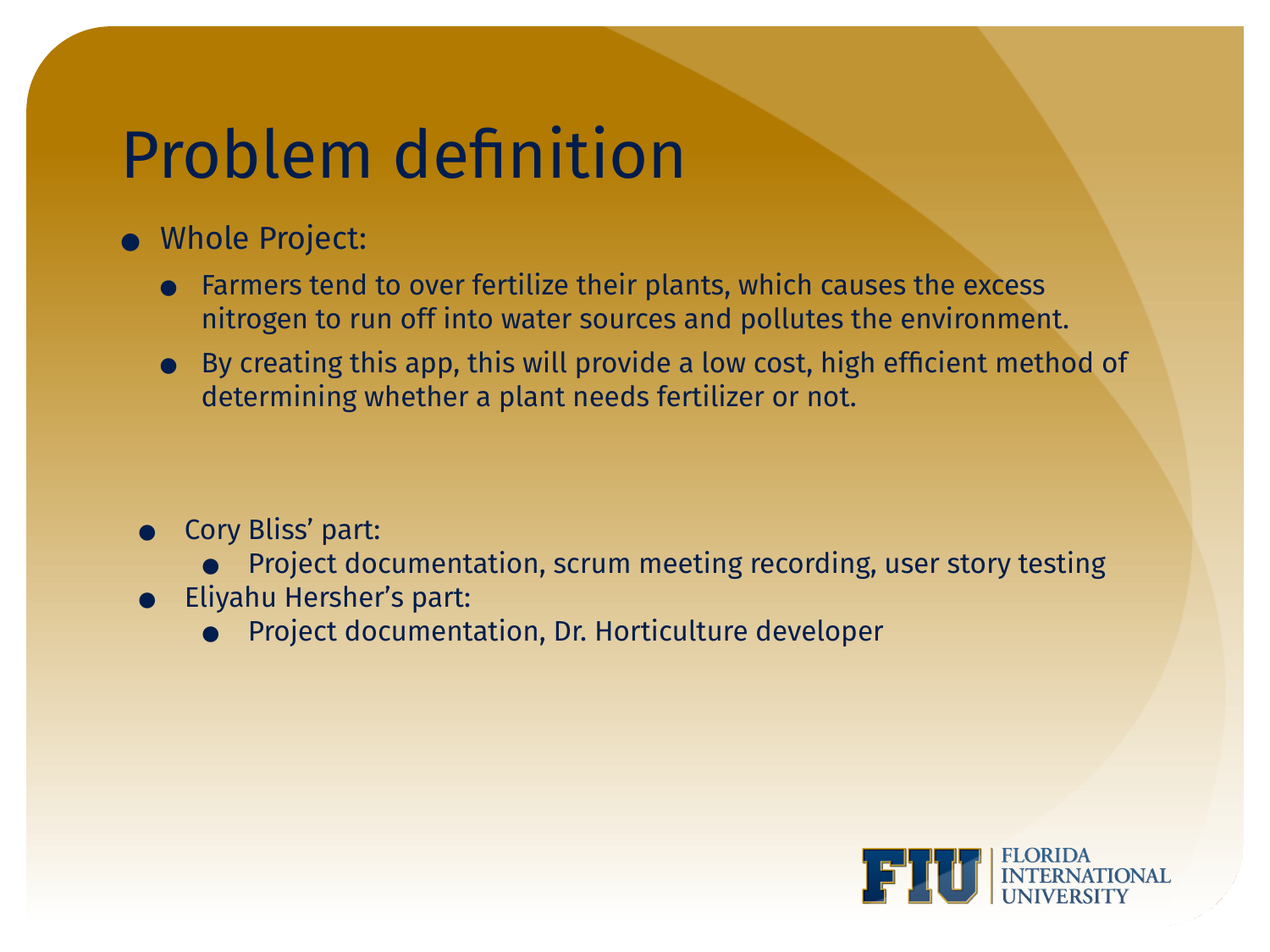

# Problem definition
Whole Project:
Farmers tend to over fertilize their plants, which causes the excess nitrogen to run off into water sources and pollutes the environment.
By creating this app, this will provide a low cost, high efficient method of determining whether a plant needs fertilizer or not.

Cory Bliss’ part:
Project documentation, scrum meeting recording, user story testing
Eliyahu Hersher’s part:
Project documentation, Dr. Horticulture developer